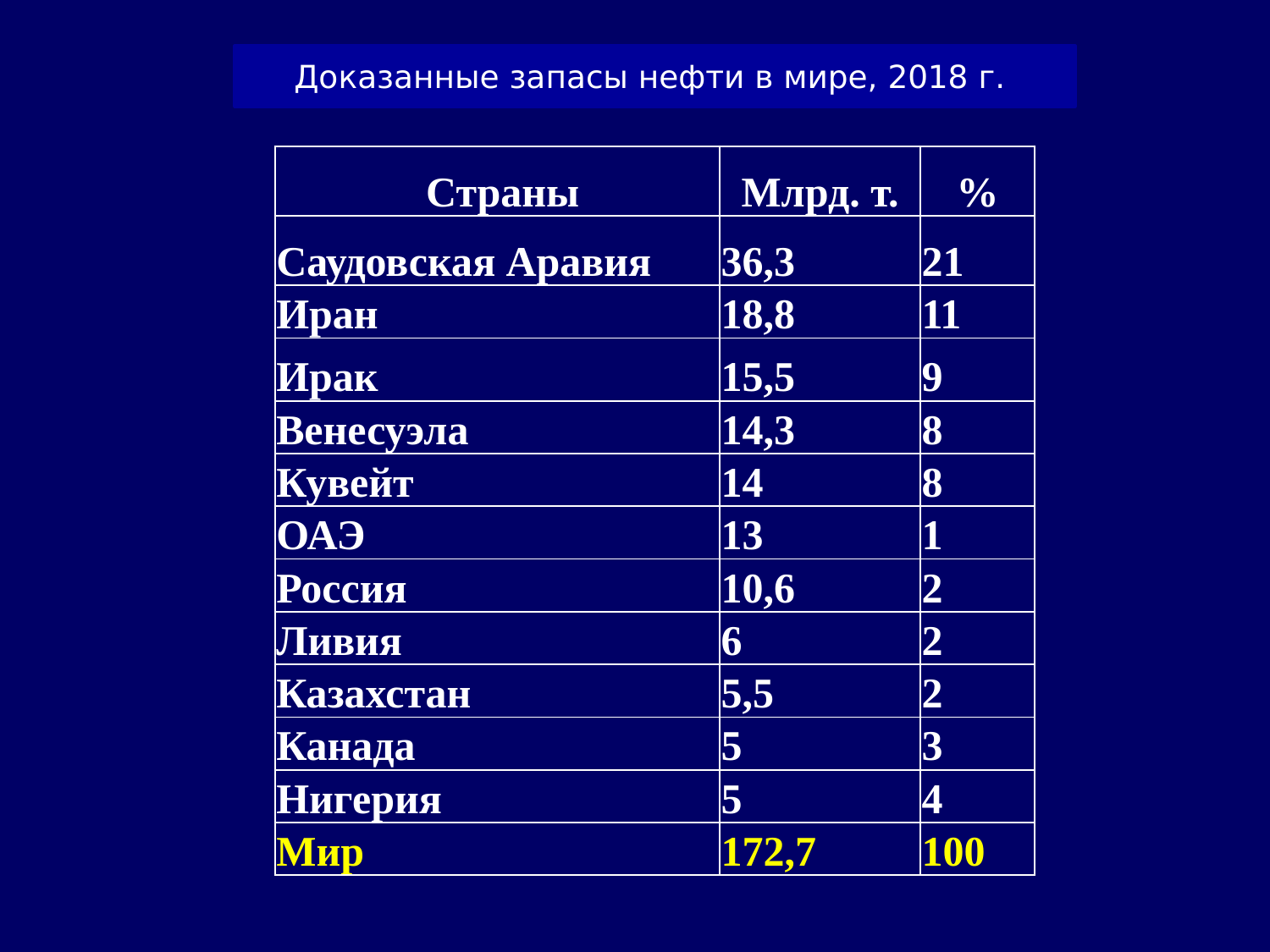

# Доказанные запасы нефти в мире, 2010 г.
Доказанные запасы нефти в мире, 2018 г.
| Страны | Млрд. т. | % |
| --- | --- | --- |
| Саудовская Аравия | 36,3 | 21 |
| Иран | 18,8 | 11 |
| Ирак | 15,5 | 9 |
| Венесуэла | 14,3 | 8 |
| Кувейт | 14 | 8 |
| ОАЭ | 13 | 1 |
| Россия | 10,6 | 2 |
| Ливия | 6 | 2 |
| Казахстан | 5,5 | 2 |
| Канада | 5 | 3 |
| Нигерия | 5 | 4 |
| Мир | 172,7 | 100 |